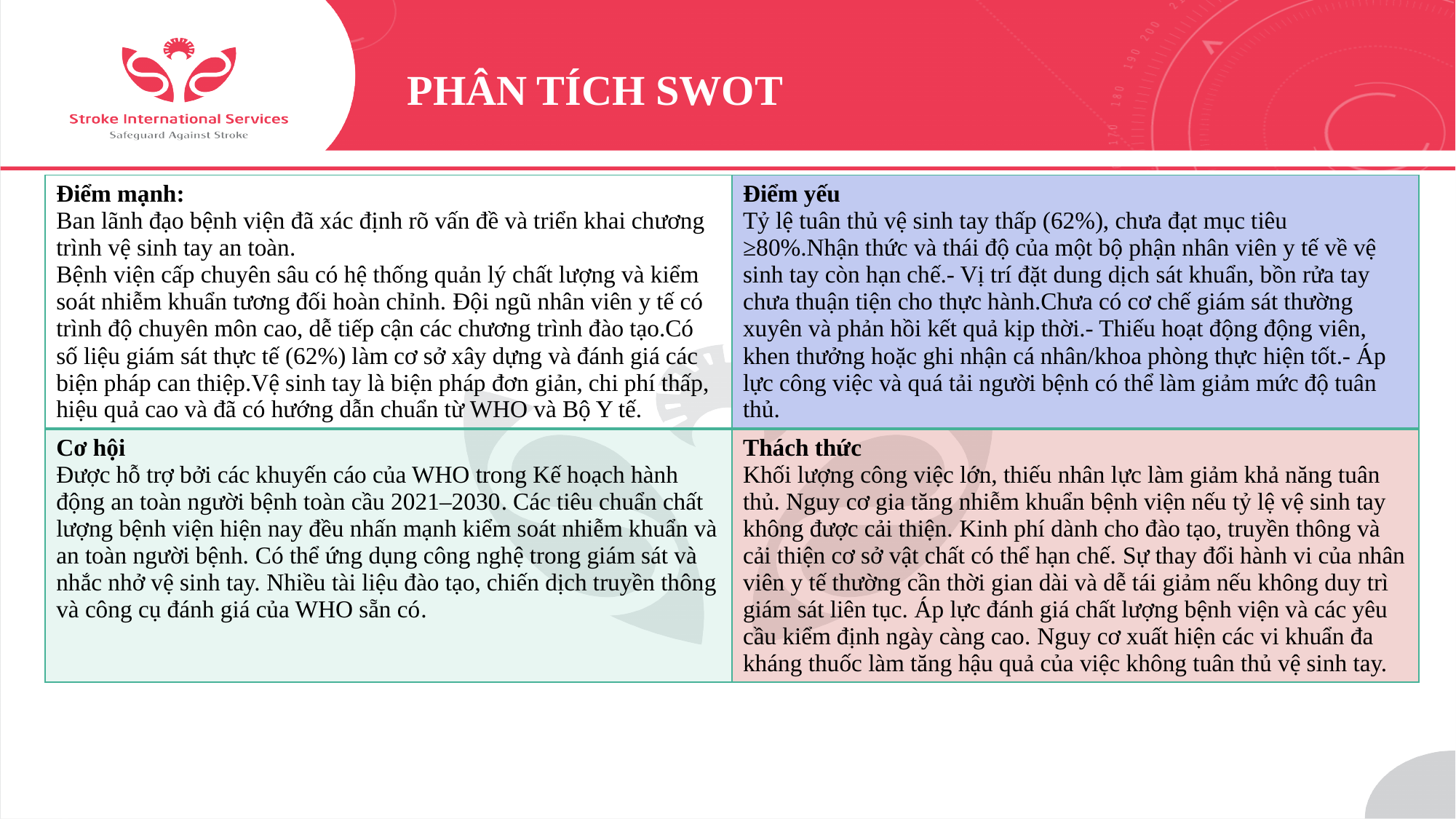

# Phân tích SWOT
| Điểm mạnh: Ban lãnh đạo bệnh viện đã xác định rõ vấn đề và triển khai chương trình vệ sinh tay an toàn. Bệnh viện cấp chuyên sâu có hệ thống quản lý chất lượng và kiểm soát nhiễm khuẩn tương đối hoàn chỉnh. Đội ngũ nhân viên y tế có trình độ chuyên môn cao, dễ tiếp cận các chương trình đào tạo.Có số liệu giám sát thực tế (62%) làm cơ sở xây dựng và đánh giá các biện pháp can thiệp.Vệ sinh tay là biện pháp đơn giản, chi phí thấp, hiệu quả cao và đã có hướng dẫn chuẩn từ WHO và Bộ Y tế. | Điểm yếu Tỷ lệ tuân thủ vệ sinh tay thấp (62%), chưa đạt mục tiêu ≥80%.Nhận thức và thái độ của một bộ phận nhân viên y tế về vệ sinh tay còn hạn chế.- Vị trí đặt dung dịch sát khuẩn, bồn rửa tay chưa thuận tiện cho thực hành.Chưa có cơ chế giám sát thường xuyên và phản hồi kết quả kịp thời.- Thiếu hoạt động động viên, khen thưởng hoặc ghi nhận cá nhân/khoa phòng thực hiện tốt.- Áp lực công việc và quá tải người bệnh có thể làm giảm mức độ tuân thủ. |
| --- | --- |
| Cơ hội Được hỗ trợ bởi các khuyến cáo của WHO trong Kế hoạch hành động an toàn người bệnh toàn cầu 2021–2030. Các tiêu chuẩn chất lượng bệnh viện hiện nay đều nhấn mạnh kiểm soát nhiễm khuẩn và an toàn người bệnh. Có thể ứng dụng công nghệ trong giám sát và nhắc nhở vệ sinh tay. Nhiều tài liệu đào tạo, chiến dịch truyền thông và công cụ đánh giá của WHO sẵn có. | Thách thức Khối lượng công việc lớn, thiếu nhân lực làm giảm khả năng tuân thủ. Nguy cơ gia tăng nhiễm khuẩn bệnh viện nếu tỷ lệ vệ sinh tay không được cải thiện. Kinh phí dành cho đào tạo, truyền thông và cải thiện cơ sở vật chất có thể hạn chế. Sự thay đổi hành vi của nhân viên y tế thường cần thời gian dài và dễ tái giảm nếu không duy trì giám sát liên tục. Áp lực đánh giá chất lượng bệnh viện và các yêu cầu kiểm định ngày càng cao. Nguy cơ xuất hiện các vi khuẩn đa kháng thuốc làm tăng hậu quả của việc không tuân thủ vệ sinh tay. |
8